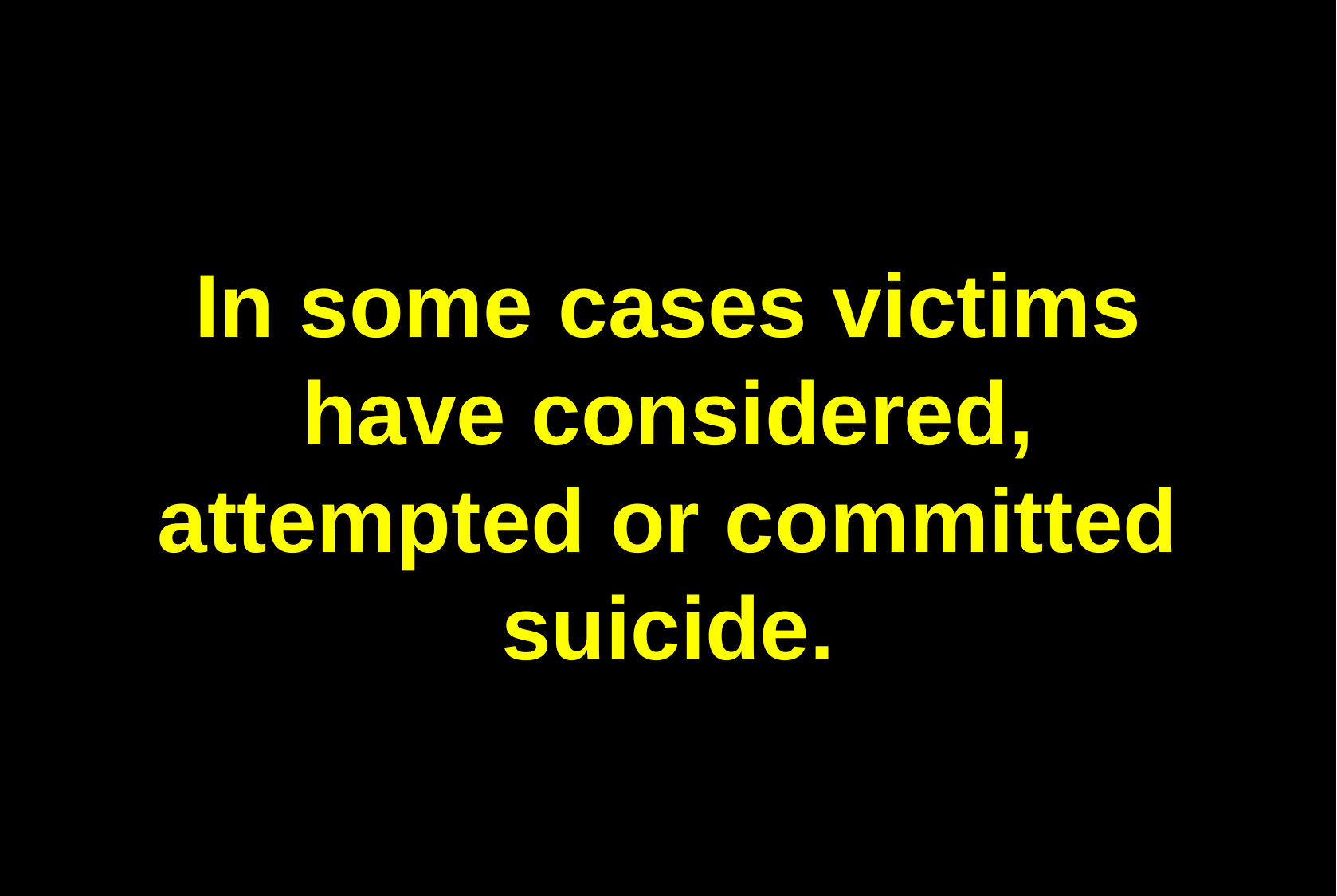

# In some cases victims have considered, attempted or committed suicide.